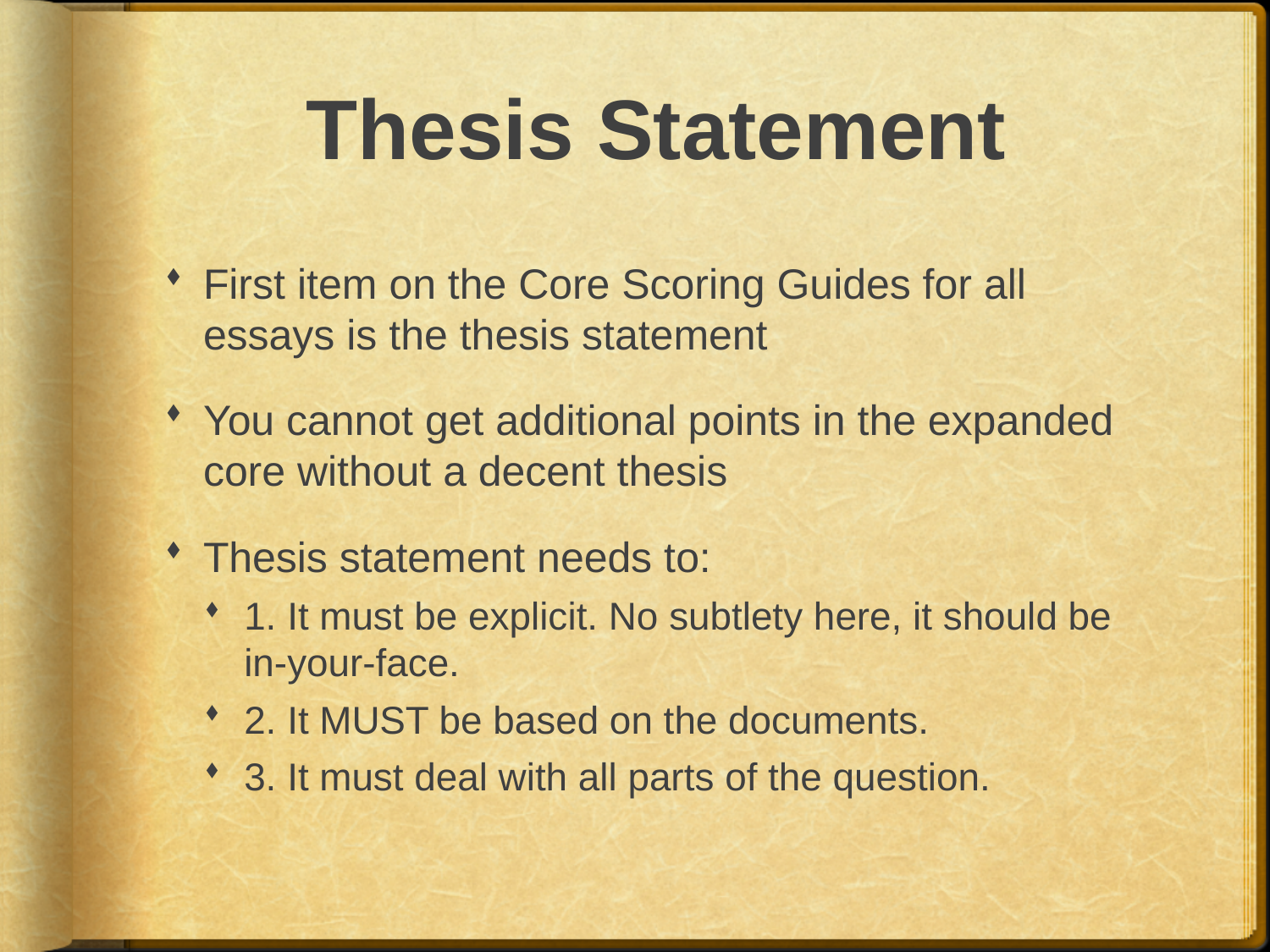

# Thesis Statement
First item on the Core Scoring Guides for all essays is the thesis statement
You cannot get additional points in the expanded core without a decent thesis
Thesis statement needs to:
1. It must be explicit. No subtlety here, it should be in-your-face.
2. It MUST be based on the documents.
3. It must deal with all parts of the question.